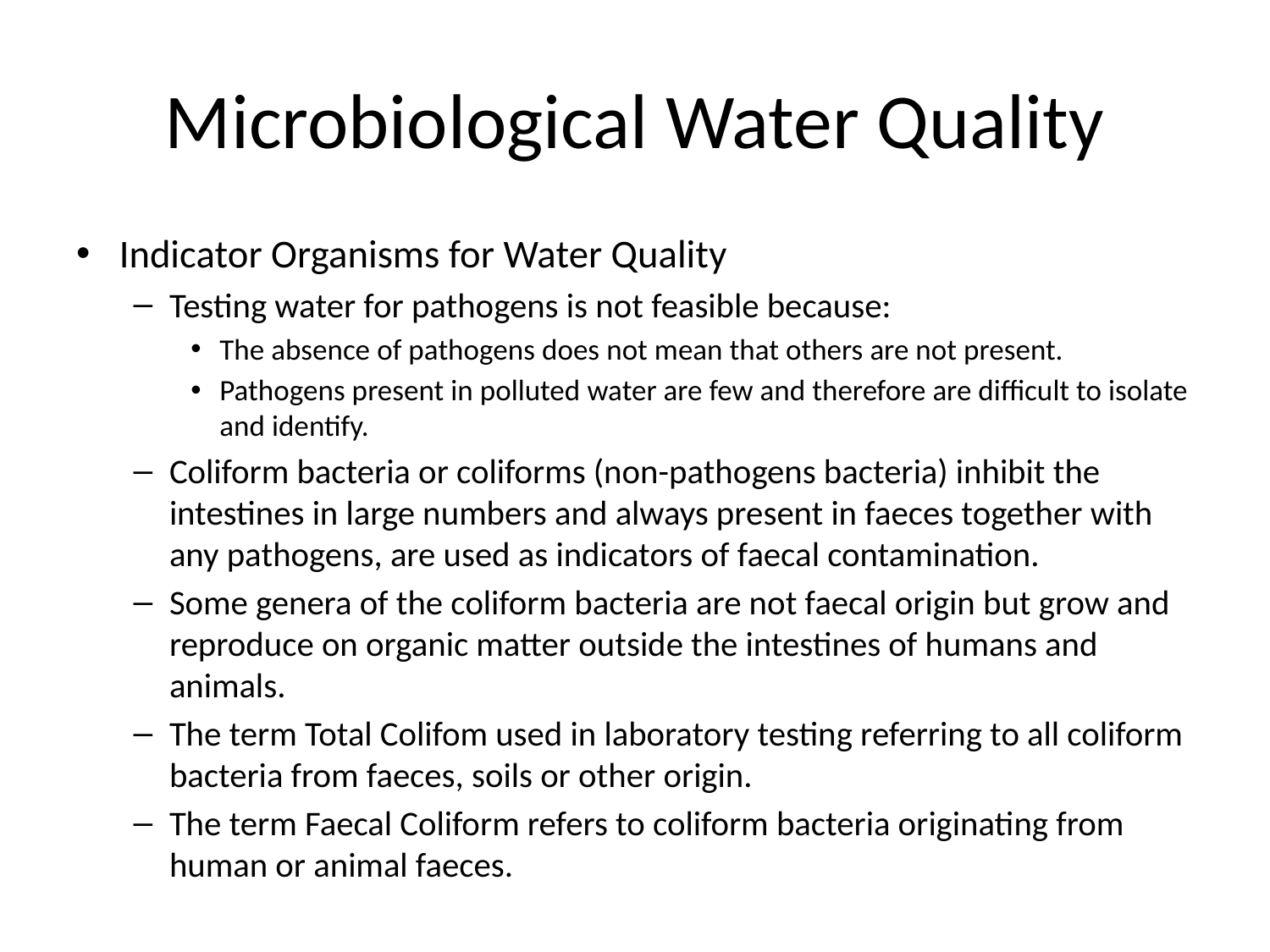

# Microbiological Water Quality
Indicator Organisms for Water Quality
Testing water for pathogens is not feasible because:
The absence of pathogens does not mean that others are not present.
Pathogens present in polluted water are few and therefore are difficult to isolate and identify.
Coliform bacteria or coliforms (non-pathogens bacteria) inhibit the intestines in large numbers and always present in faeces together with any pathogens, are used as indicators of faecal contamination.
Some genera of the coliform bacteria are not faecal origin but grow and reproduce on organic matter outside the intestines of humans and animals.
The term Total Colifom used in laboratory testing referring to all coliform bacteria from faeces, soils or other origin.
The term Faecal Coliform refers to coliform bacteria originating from human or animal faeces.